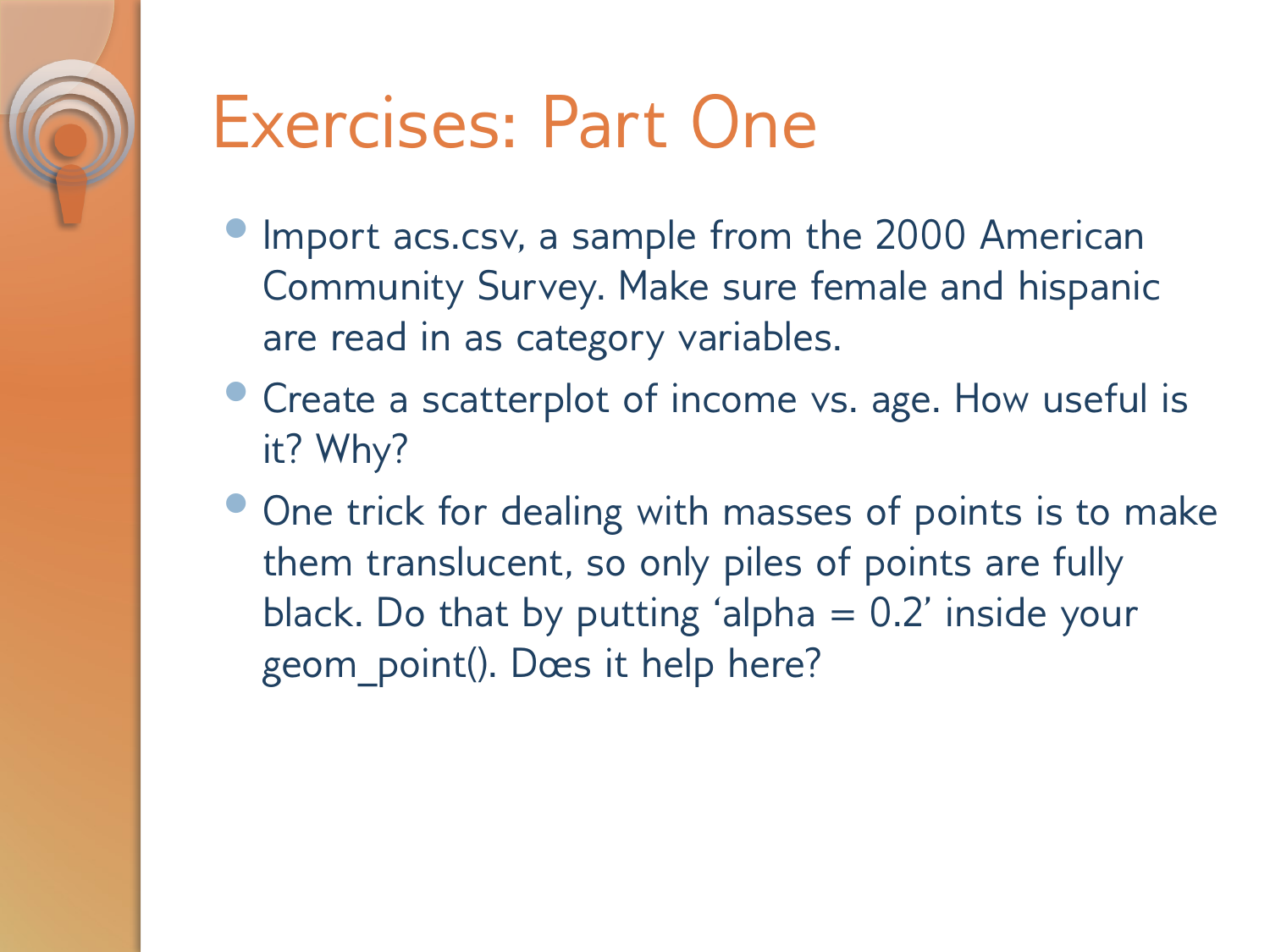

# Exercises: Part One
Import acs.csv, a sample from the 2000 American Community Survey. Make sure female and hispanic are read in as category variables.
Create a scatterplot of income vs. age. How useful is it? Why?
One trick for dealing with masses of points is to make them translucent, so only piles of points are fully black. Do that by putting ‘alpha = 0.2’ inside your geom_point(). Does it help here?